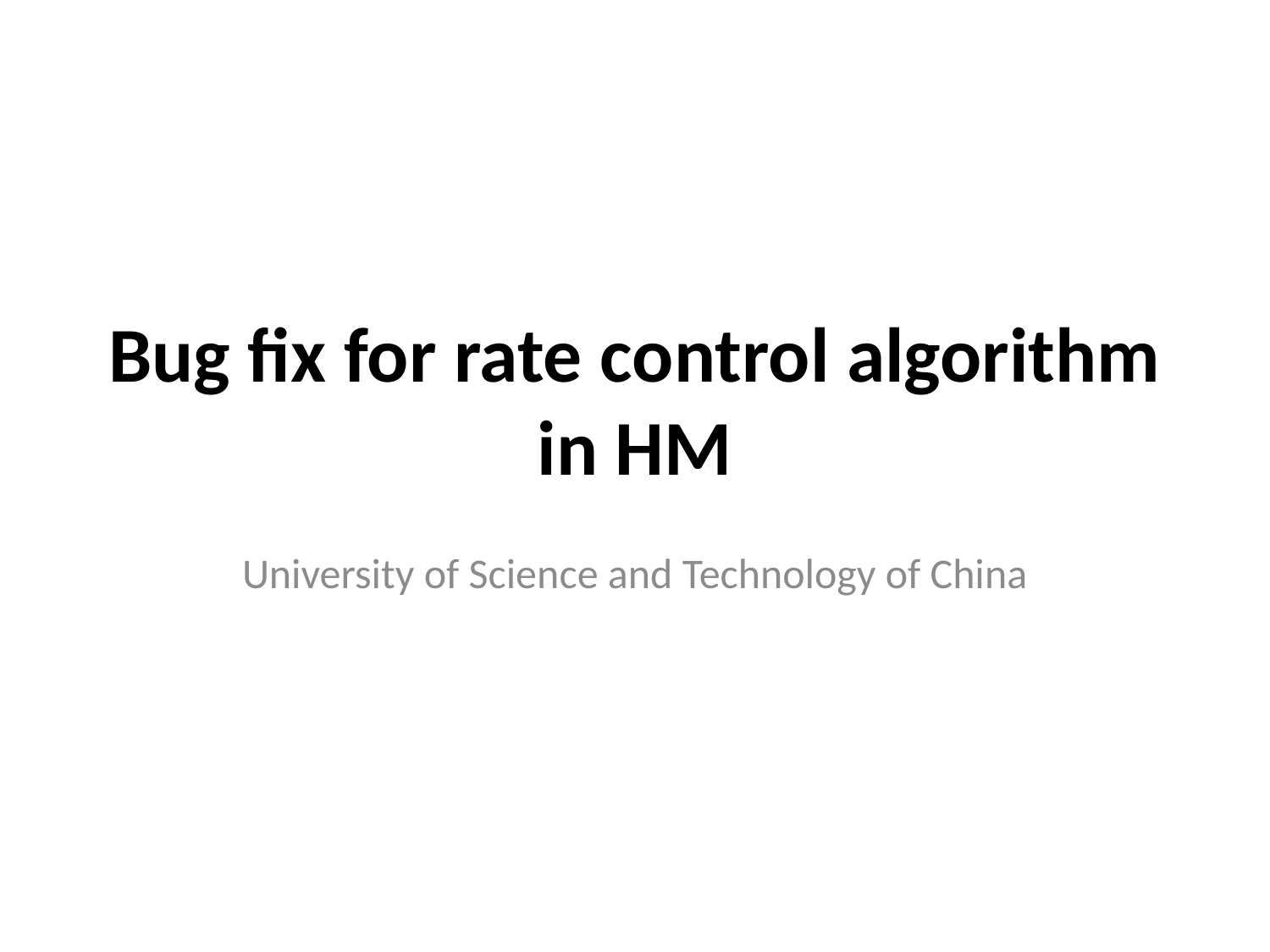

# Bug fix for rate control algorithm in HM
University of Science and Technology of China